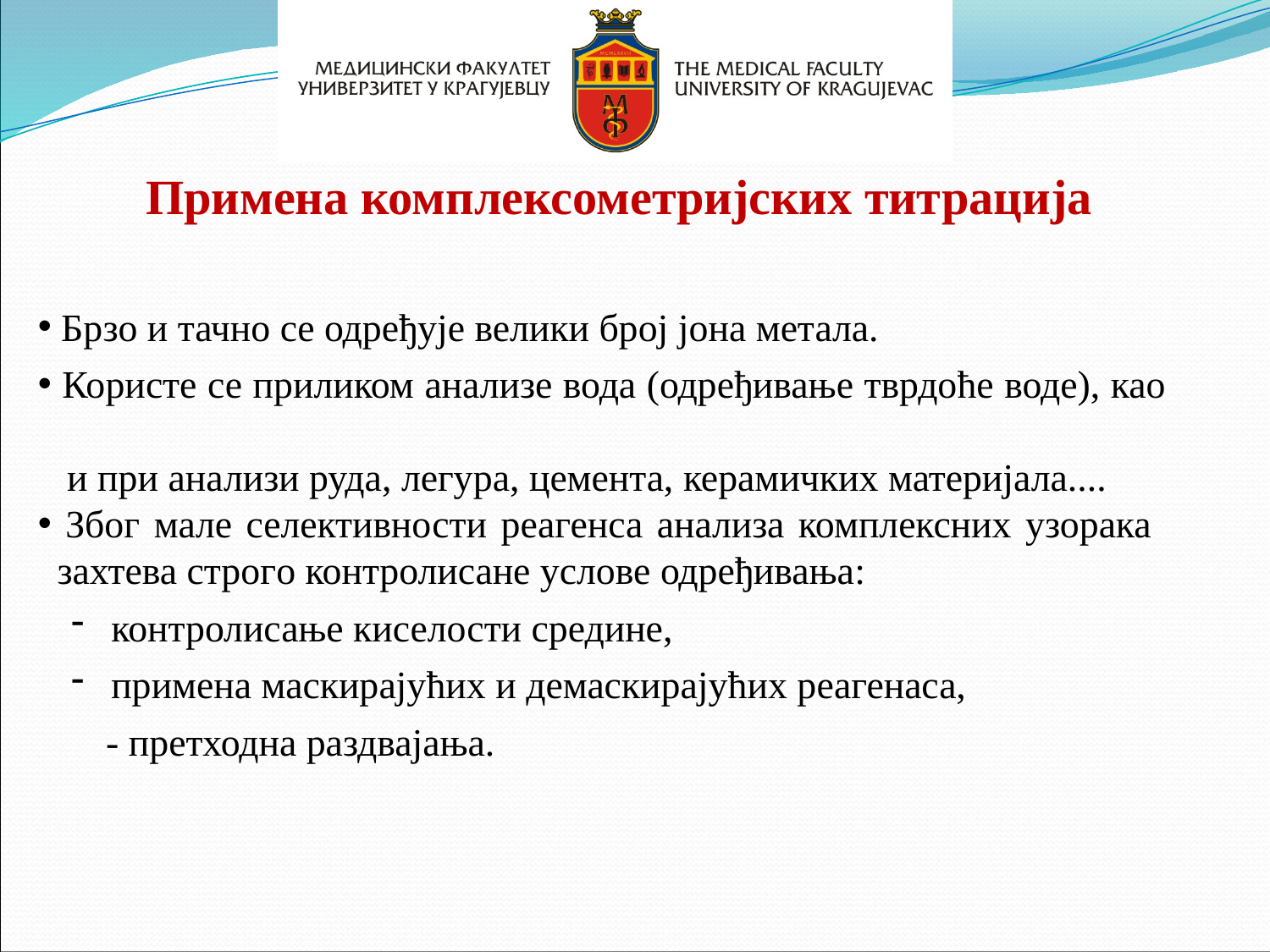

Примена комплексометријских титрација
 Брзо и тачно се одређује велики број јона метала.
 Користе се приликом анализе вода (одређивање тврдоће воде), као
   и при анализи руда, легура, цемента, керамичких материјала....
 Због мале селективности реагенса анализа комплексних узорака
  захтева стрoгo контролисане услове одређивања:
 контролисање киселости средине,
 примена маскирајућих и демаскирајућих реагенаса,
       - претходна раздвајања.